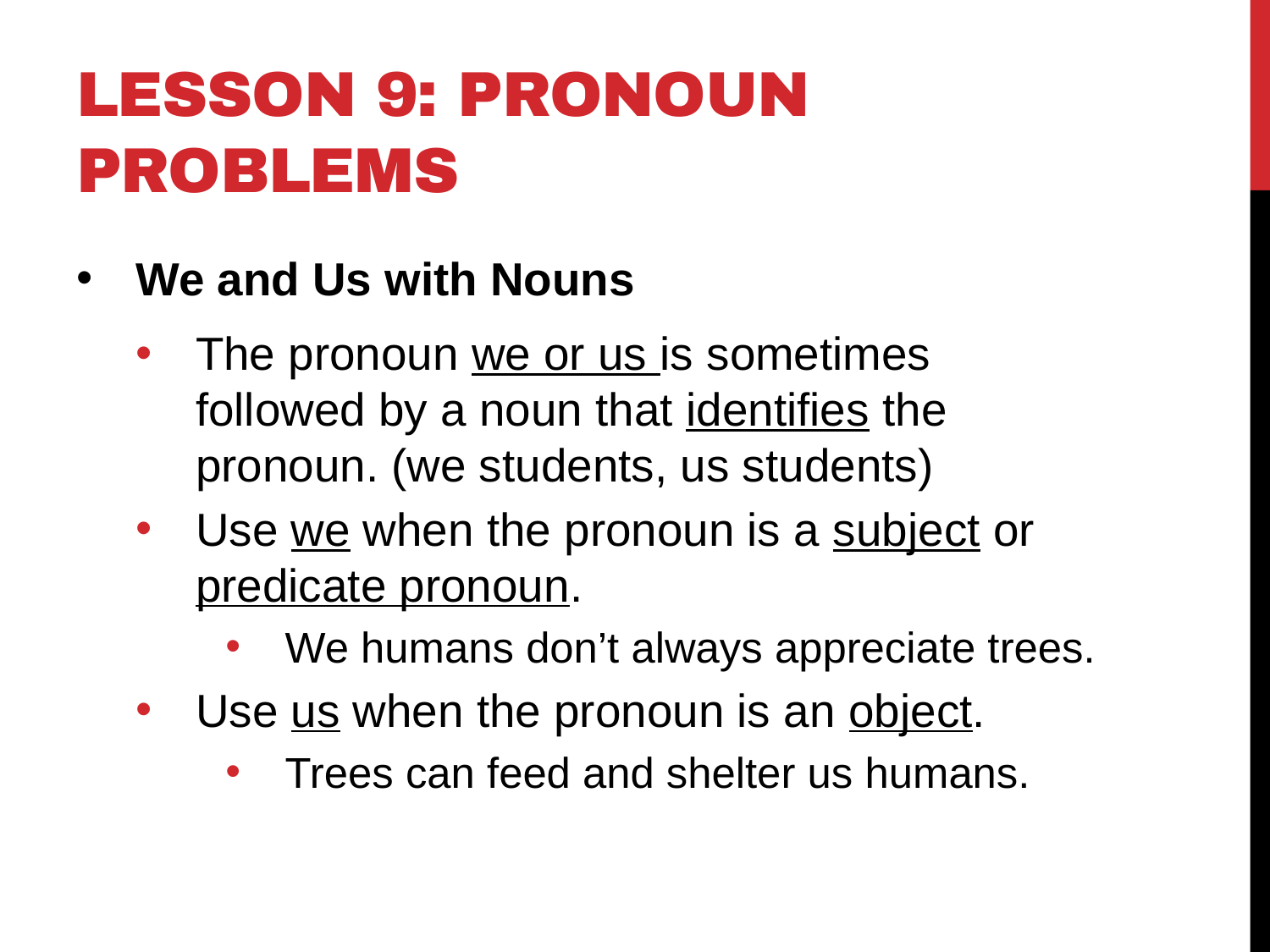

# Lesson 9: Pronoun Problems
We and Us with Nouns
The pronoun we or us is sometimes followed by a noun that identifies the pronoun. (we students, us students)
Use we when the pronoun is a subject or predicate pronoun.
We humans don’t always appreciate trees.
Use us when the pronoun is an object.
Trees can feed and shelter us humans.